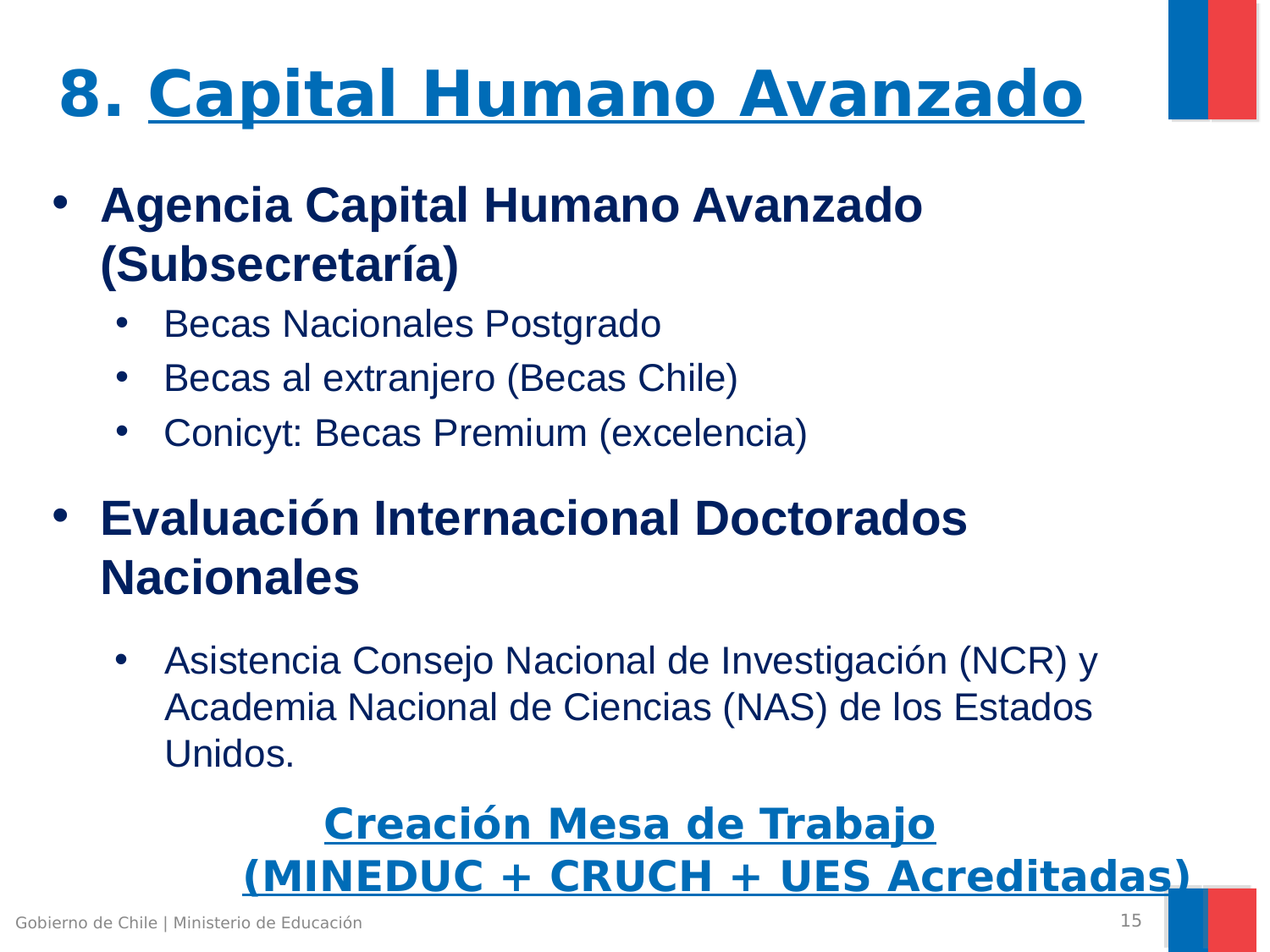

# 8. Capital Humano Avanzado
Agencia Capital Humano Avanzado (Subsecretaría)
Becas Nacionales Postgrado
Becas al extranjero (Becas Chile)
Conicyt: Becas Premium (excelencia)
Evaluación Internacional Doctorados Nacionales
Asistencia Consejo Nacional de Investigación (NCR) y Academia Nacional de Ciencias (NAS) de los Estados Unidos.
		 Creación Mesa de Trabajo
		 (MINEDUC + CRUCH + UES Acreditadas)
Gobierno de Chile | Ministerio de Educación
15